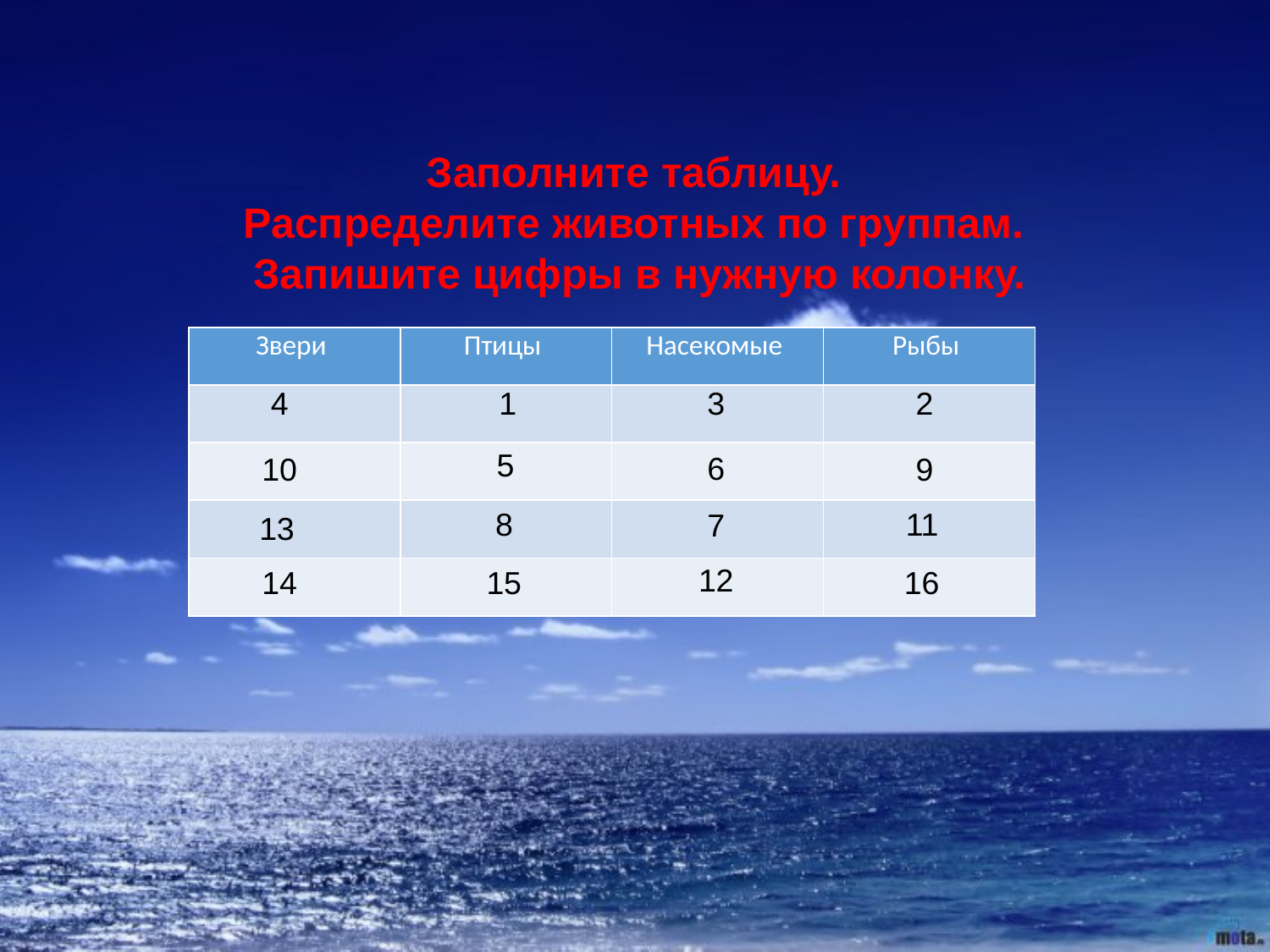

Заполните таблицу.
Распределите животных по группам.
Запишите цифры в нужную колонку.

| Звери | Птицы | Насекомые | Рыбы |
| --- | --- | --- | --- |
|  |  |  |  |
|  |  |  |  |
|  |  |  |  |
|  |  |  |  |
4
1
3
2

5
6
10
9
8
11
7
13
12
14
15
16